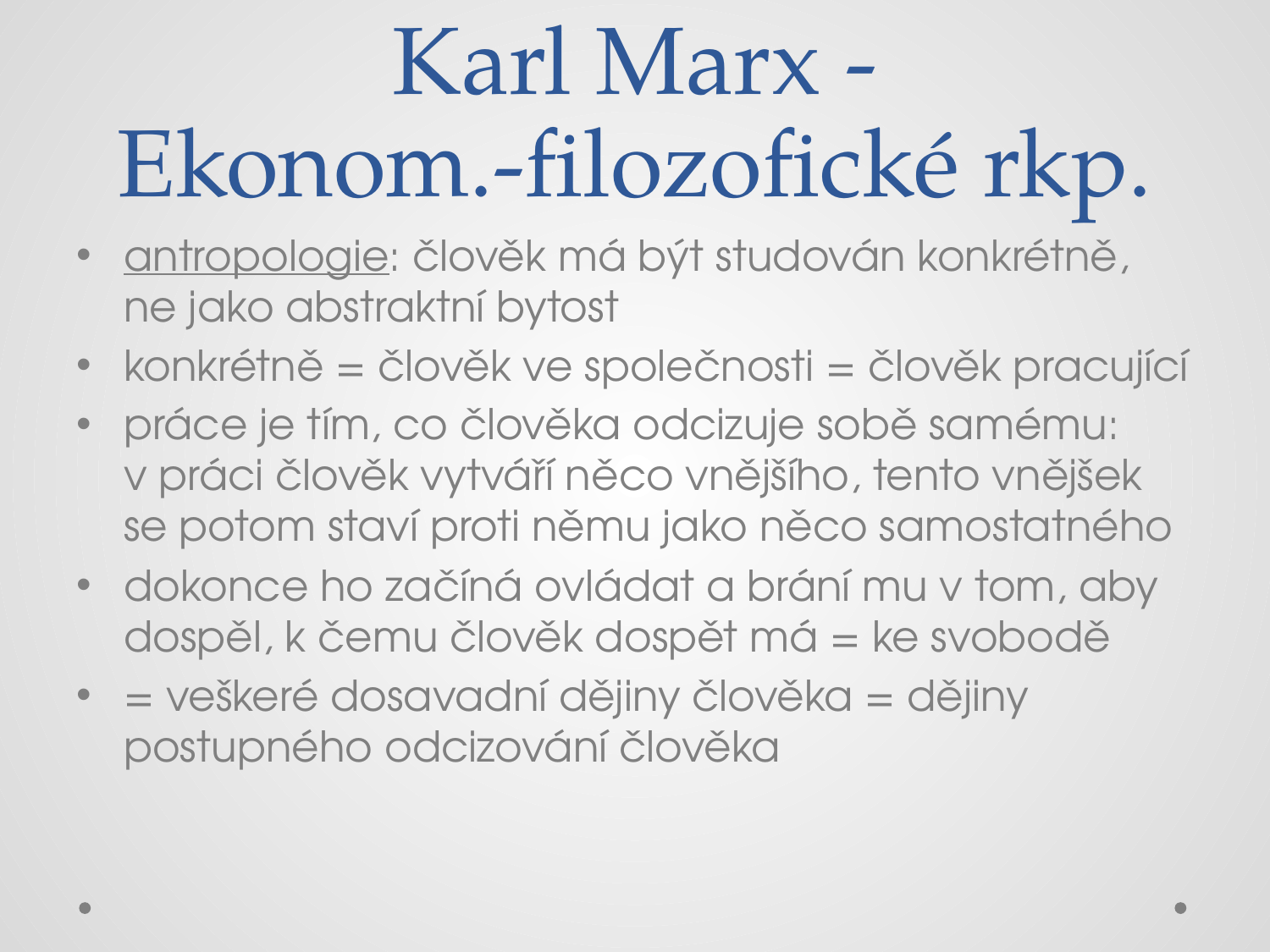

# Karl Marx - Ekonom.-filozofické rkp.
antropologie: člověk má být studován konkrétně, ne jako abstraktní bytost
konkrétně = člověk ve společnosti = člověk pracující
práce je tím, co člověka odcizuje sobě samému: v práci člověk vytváří něco vnějšího, tento vnějšek se potom staví proti němu jako něco samostatného
dokonce ho začíná ovládat a brání mu v tom, aby dospěl, k čemu člověk dospět má = ke svobodě
= veškeré dosavadní dějiny člověka = dějiny postupného odcizování člověka